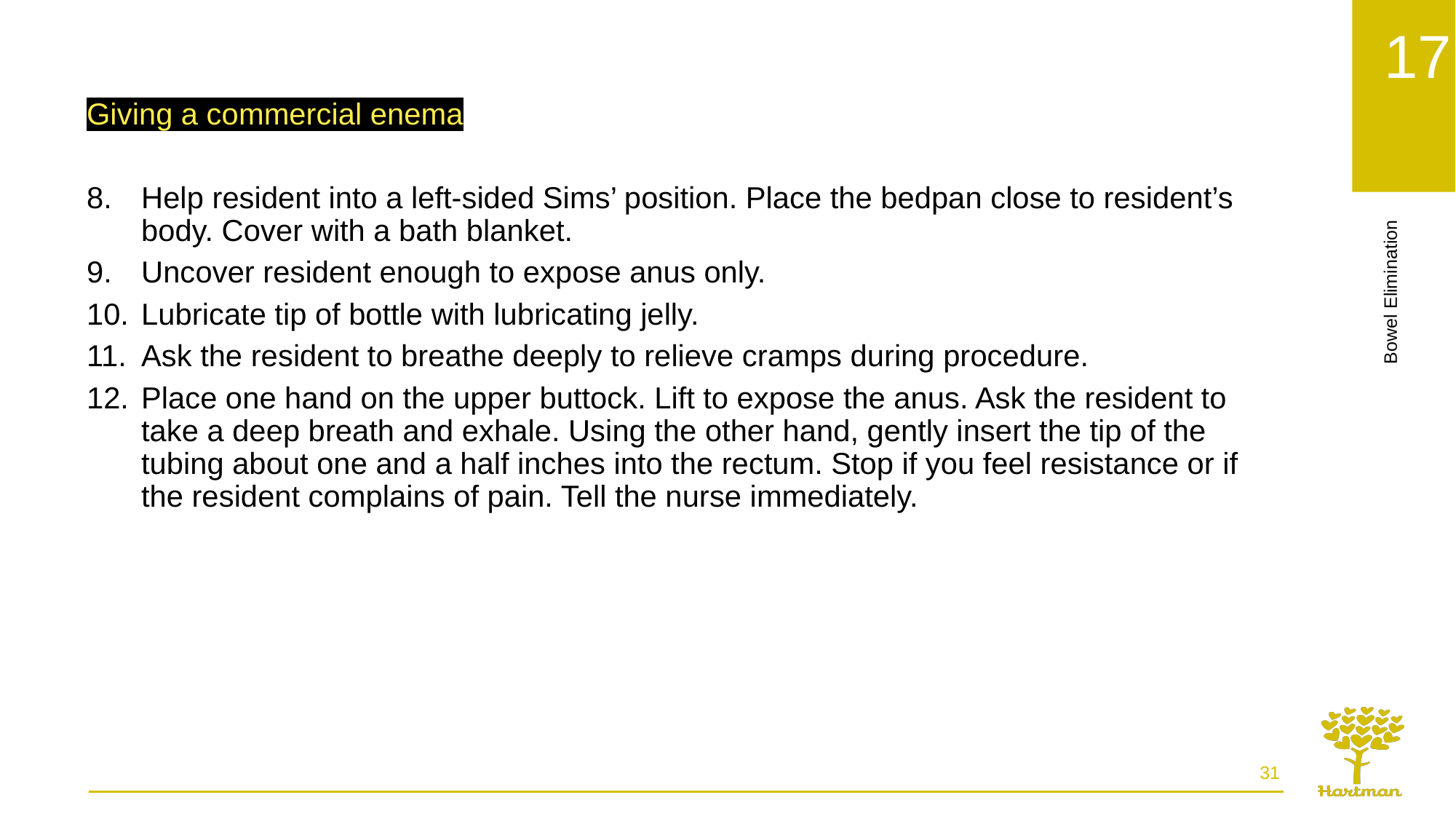

Giving a commercial enema

Help resident into a left-sided Sims’ position. Place the bedpan close to resident’s body. Cover with a bath blanket.
Uncover resident enough to expose anus only.
Lubricate tip of bottle with lubricating jelly.
Ask the resident to breathe deeply to relieve cramps during procedure.
Place one hand on the upper buttock. Lift to expose the anus. Ask the resident to take a deep breath and exhale. Using the other hand, gently insert the tip of the tubing about one and a half inches into the rectum. Stop if you feel resistance or if the resident complains of pain. Tell the nurse immediately.

31